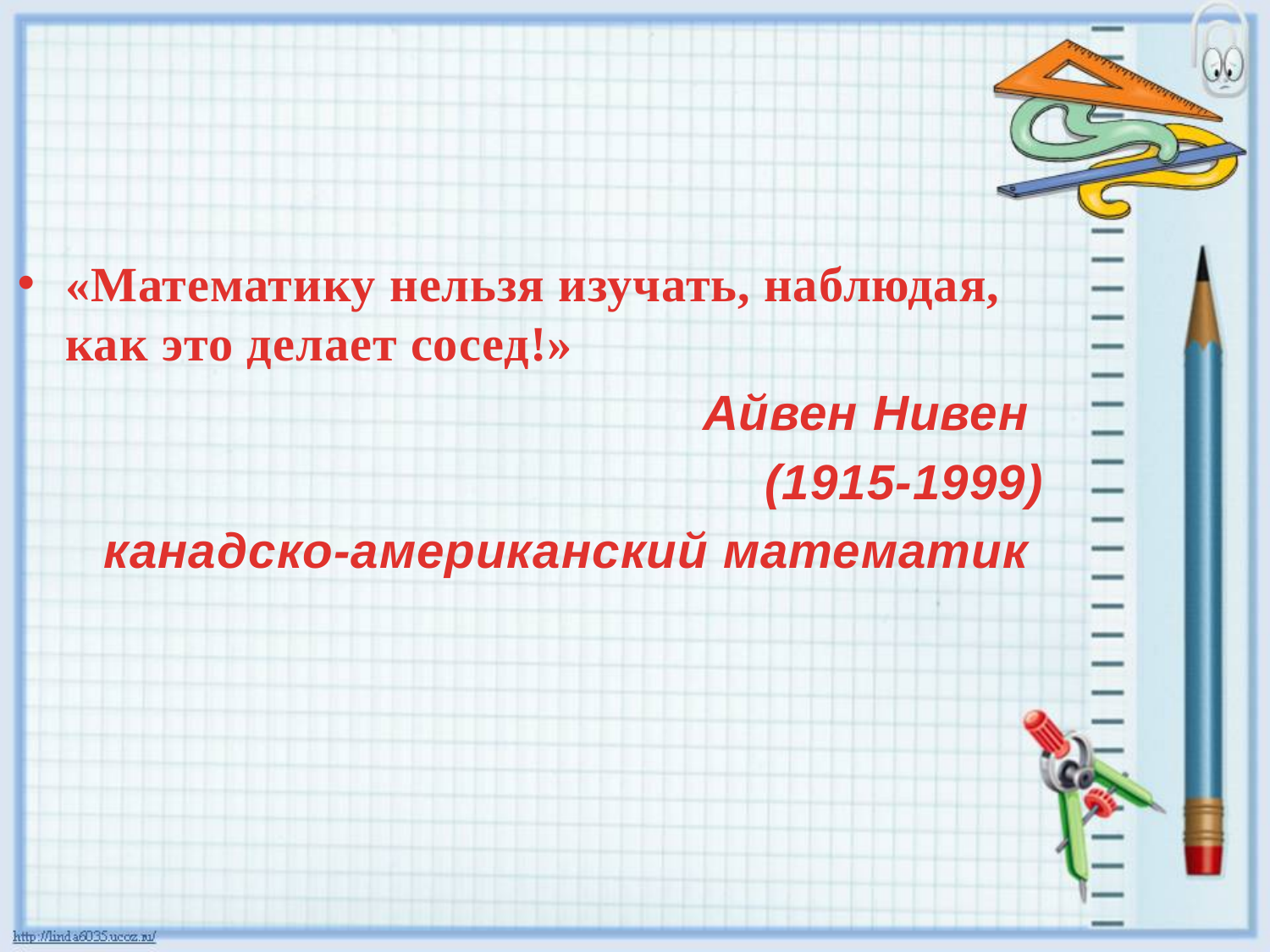

#
«Математику нельзя изучать, наблюдая, как это делает сосед!»
 Айвен Нивен
(1915-1999)
канадско-американский математик